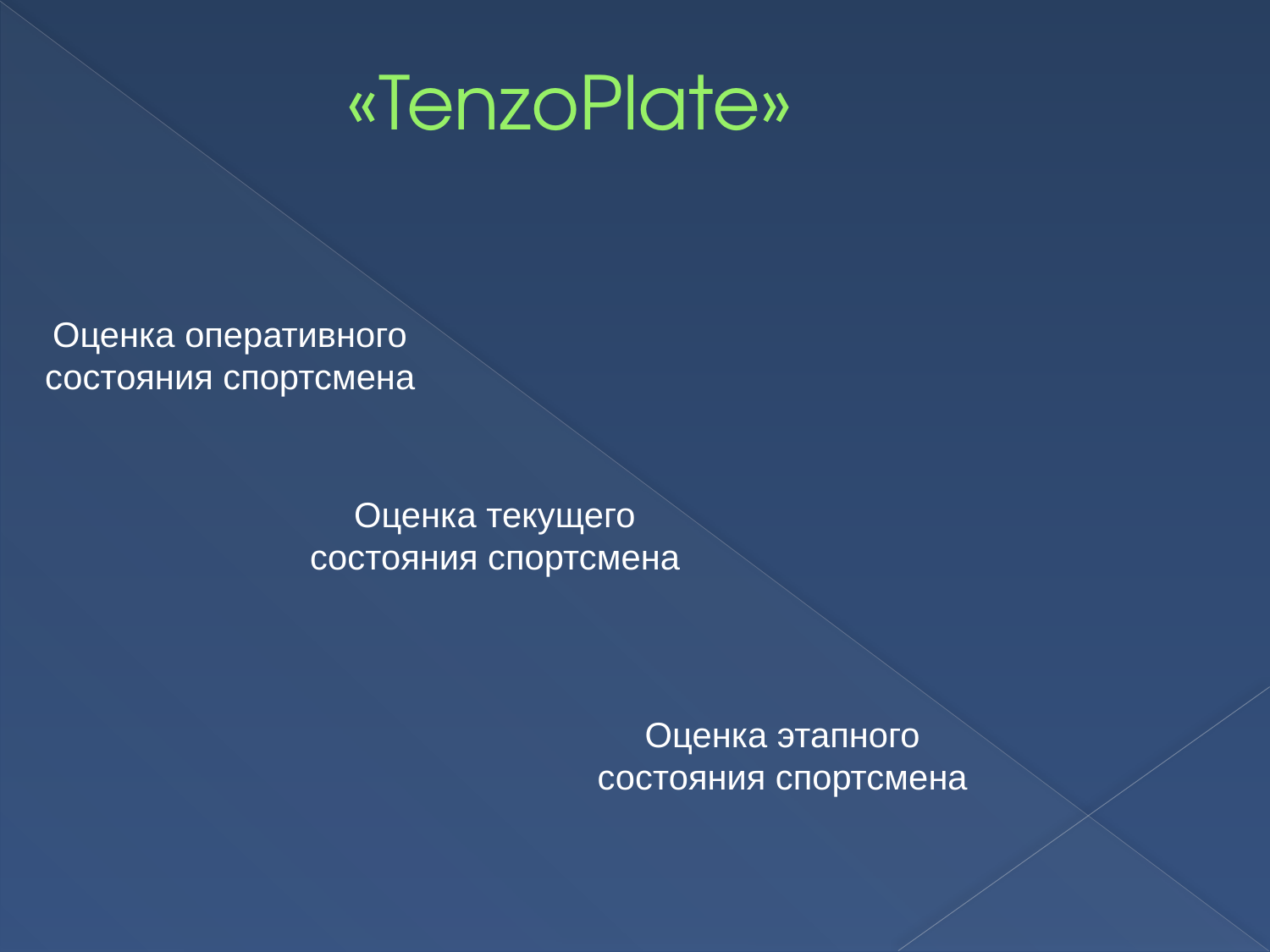

# «TenzoPlate»
Оценка оперативного состояния спортсмена
Оценка текущего состояния спортсмена
Оценка этапного состояния спортсмена